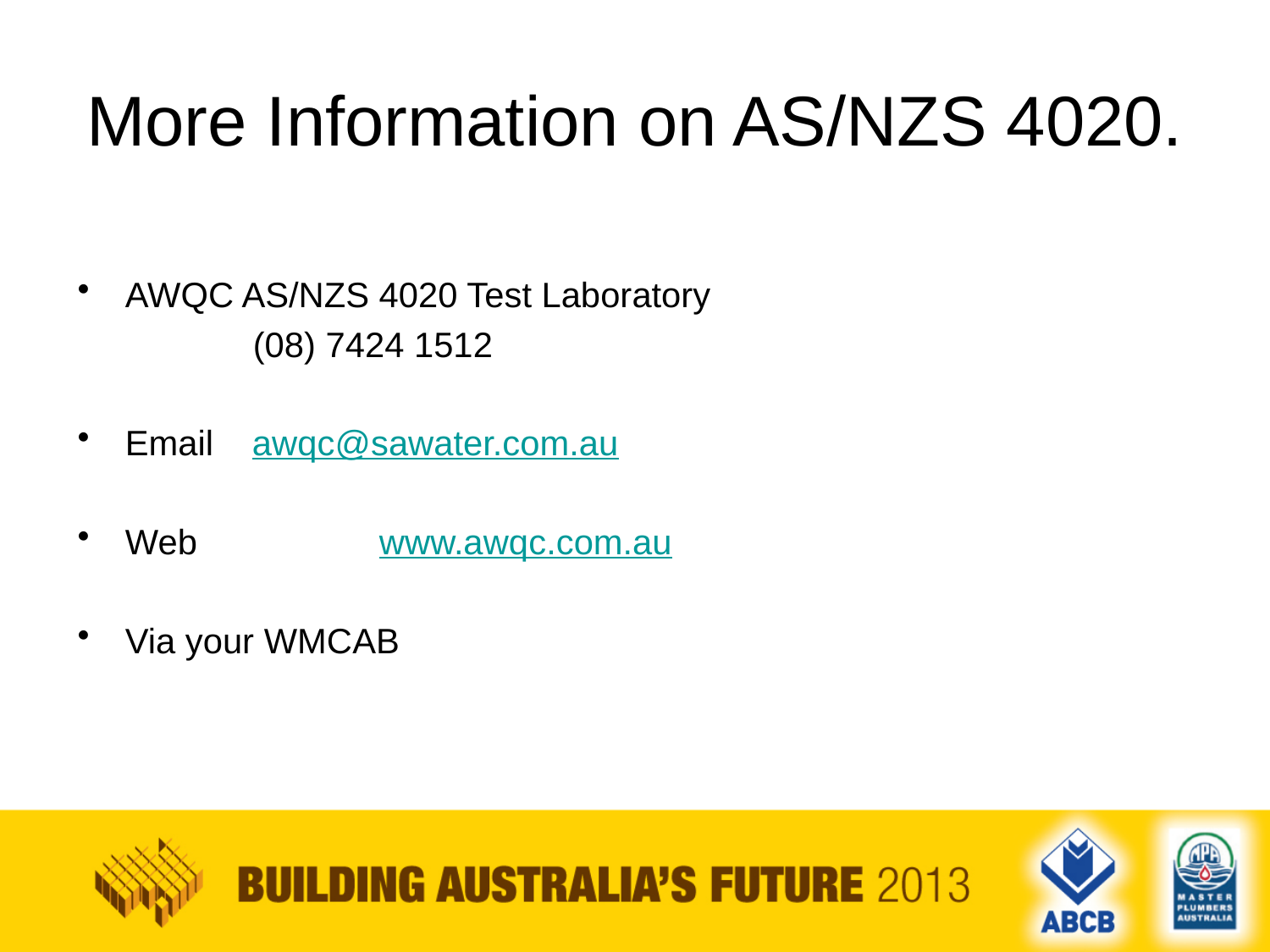

# More Information on AS/NZS 4020.
AWQC AS/NZS 4020 Test Laboratory
                  (08) 7424 1512

Email	awqc@sawater.com.au

Web		www.awqc.com.au

Via your WMCAB